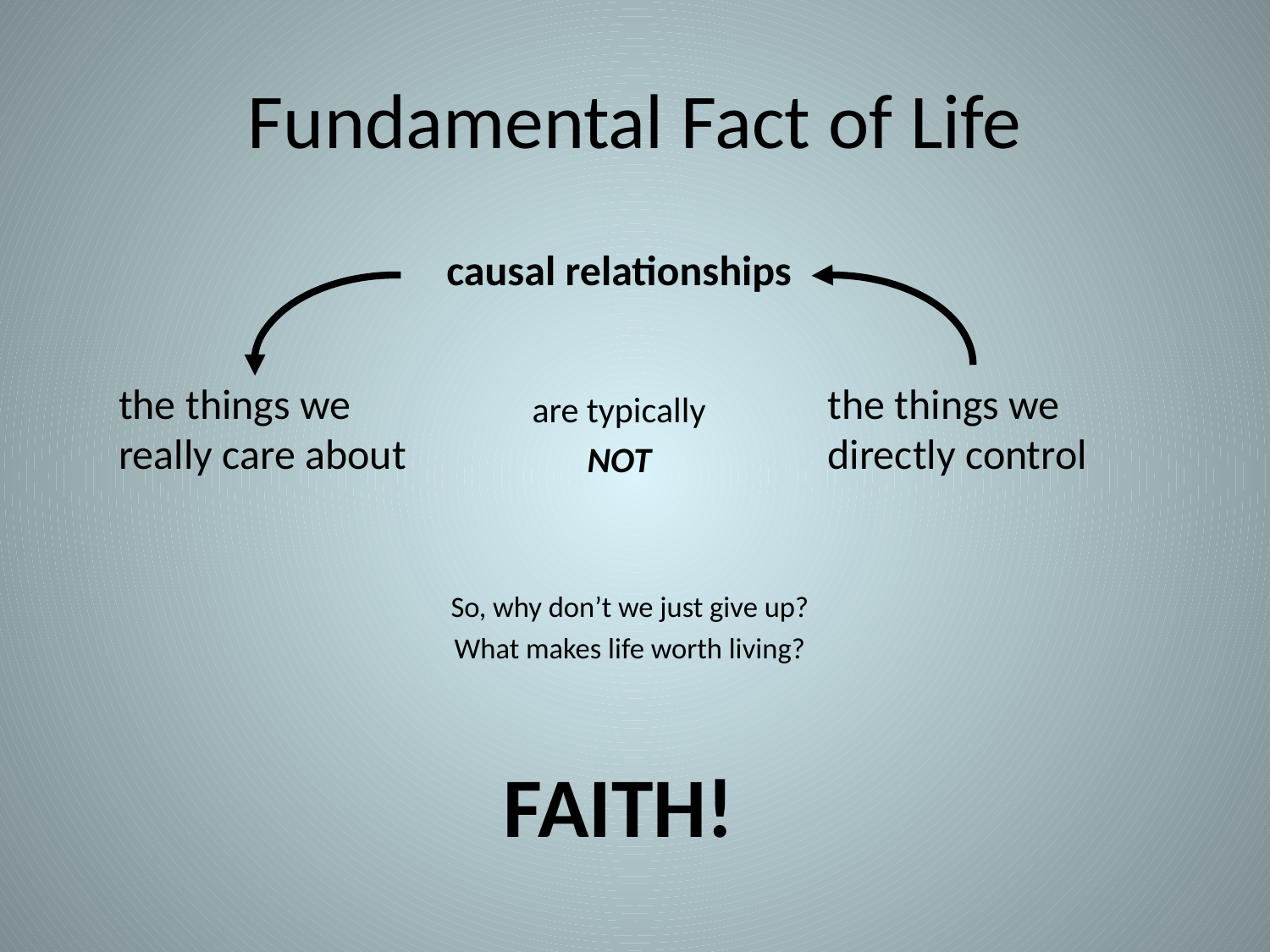

# Fundamental Fact of Life
causal relationships

the things we really care about
the things we directly control
are typically
NOT
So, why don’t we just give up?
What makes life worth living?
FAITH!